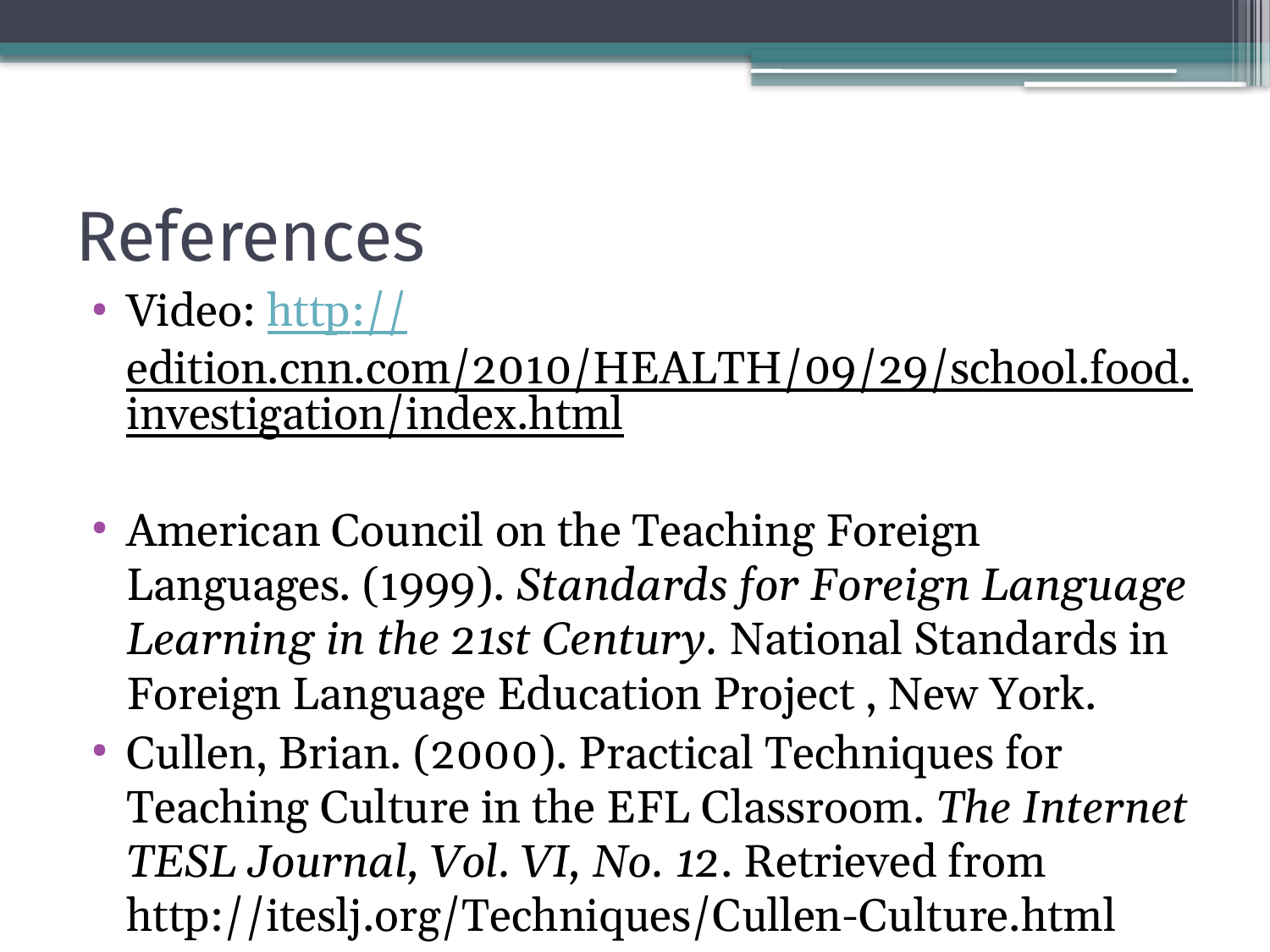

# References
Video: http://edition.cnn.com/2010/HEALTH/09/29/school.food.investigation/index.html
American Council on the Teaching Foreign Languages. (1999). Standards for Foreign Language Learning in the 21st Century. National Standards in Foreign Language Education Project , New York.
Cullen, Brian. (2000). Practical Techniques for Teaching Culture in the EFL Classroom. The Internet TESL Journal, Vol. VI, No. 12. Retrieved from
http://iteslj.org/Techniques/Cullen-Culture.html